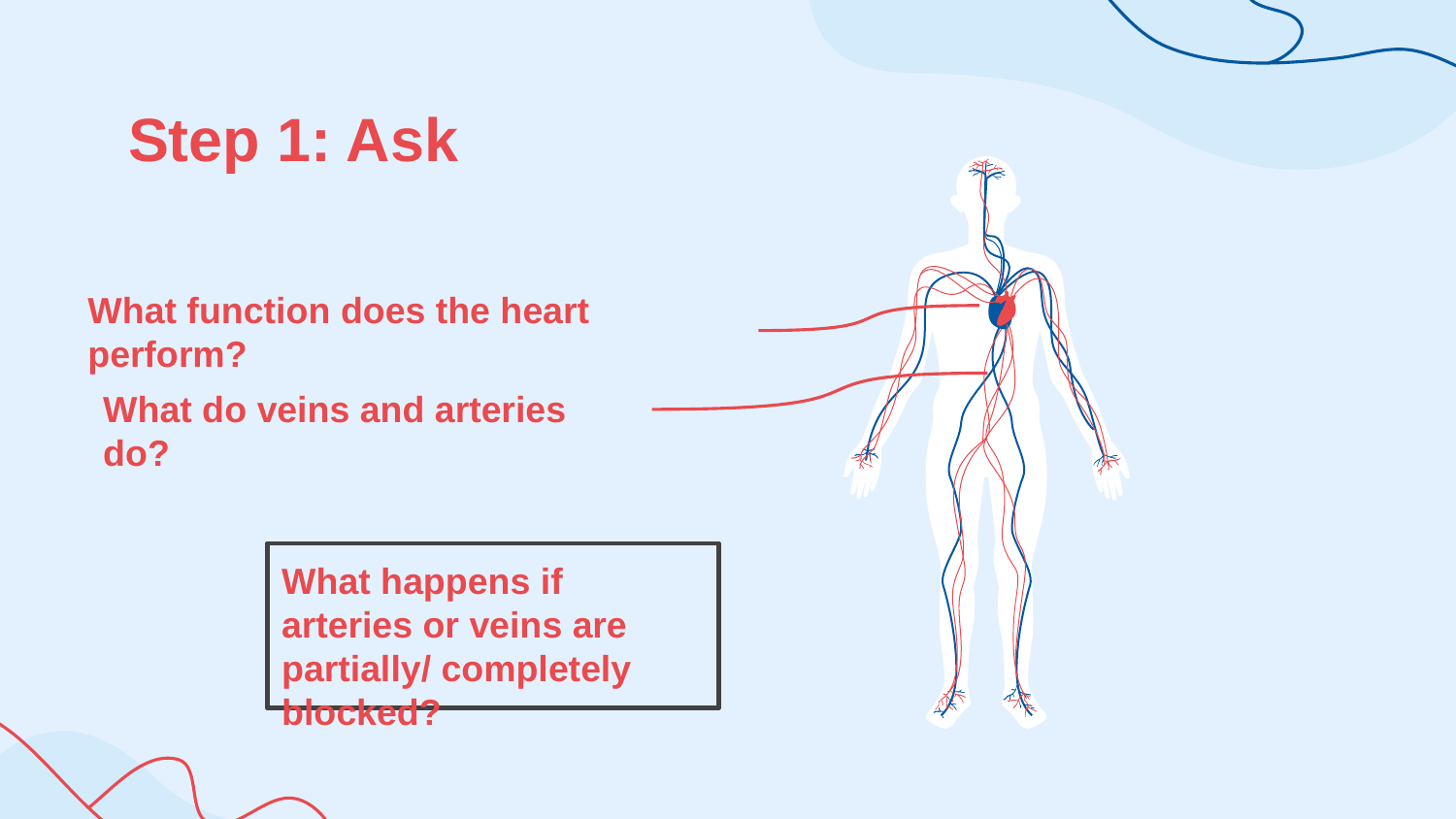

# Step 1: Ask

What function does the heart perform?

What do veins and arteries do?

What happens if arteries or veins are partially/ completely blocked?